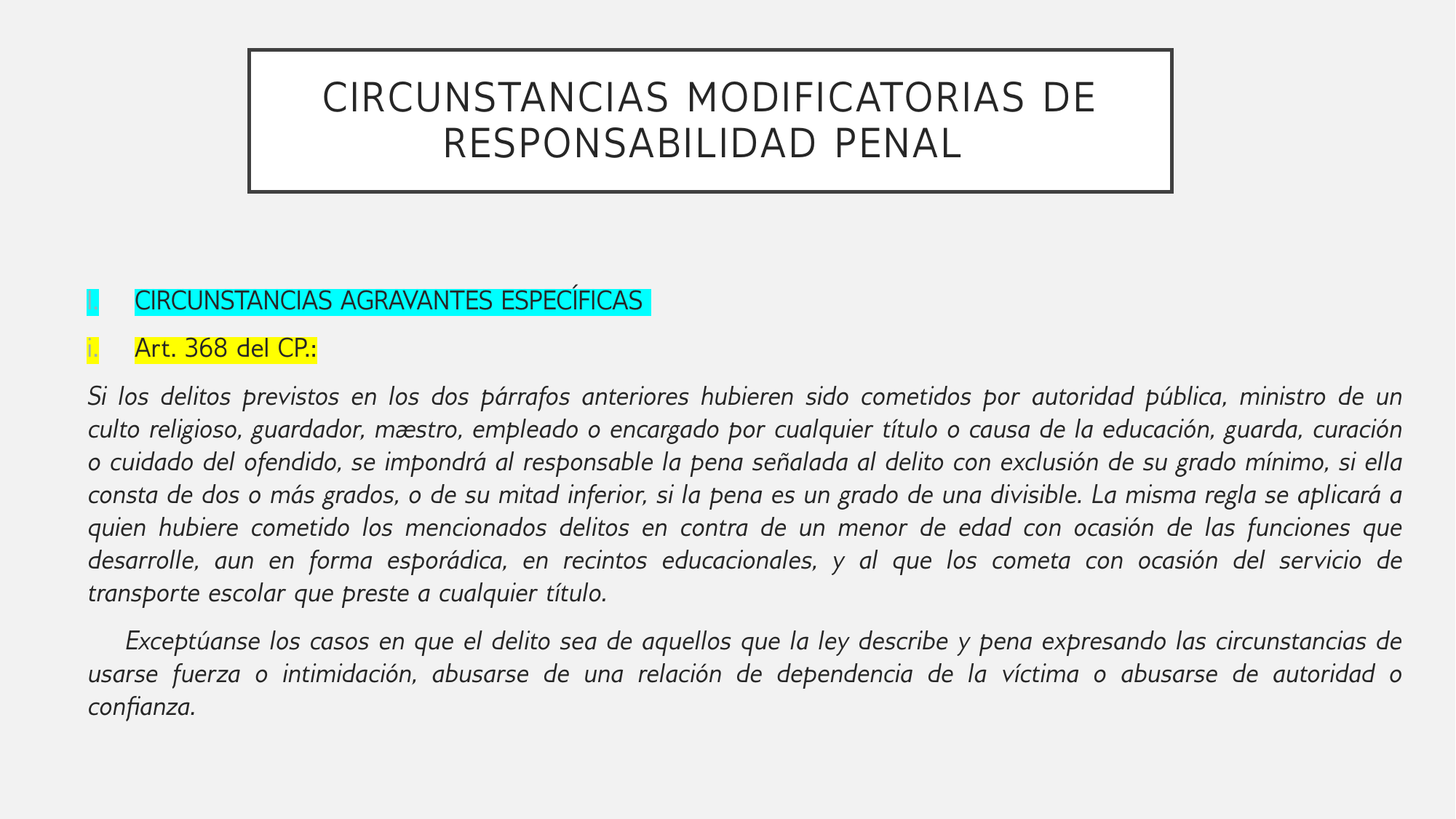

# Circunstancias modificatorias de responsabilidad penal
CIRCUNSTANCIAS AGRAVANTES ESPECÍFICAS
Art. 368 del CP.:
Si los delitos previstos en los dos párrafos anteriores hubieren sido cometidos por autoridad pública, ministro de un culto religioso, guardador, maestro, empleado o encargado por cualquier título o causa de la educación, guarda, curación o cuidado del ofendido, se impondrá al responsable la pena señalada al delito con exclusión de su grado mínimo, si ella consta de dos o más grados, o de su mitad inferior, si la pena es un grado de una divisible. La misma regla se aplicará a quien hubiere cometido los mencionados delitos en contra de un menor de edad con ocasión de las funciones que desarrolle, aun en forma esporádica, en recintos educacionales, y al que los cometa con ocasión del servicio de transporte escolar que preste a cualquier título.
    Exceptúanse los casos en que el delito sea de aquellos que la ley describe y pena expresando las circunstancias de usarse fuerza o intimidación, abusarse de una relación de dependencia de la víctima o abusarse de autoridad o confianza.